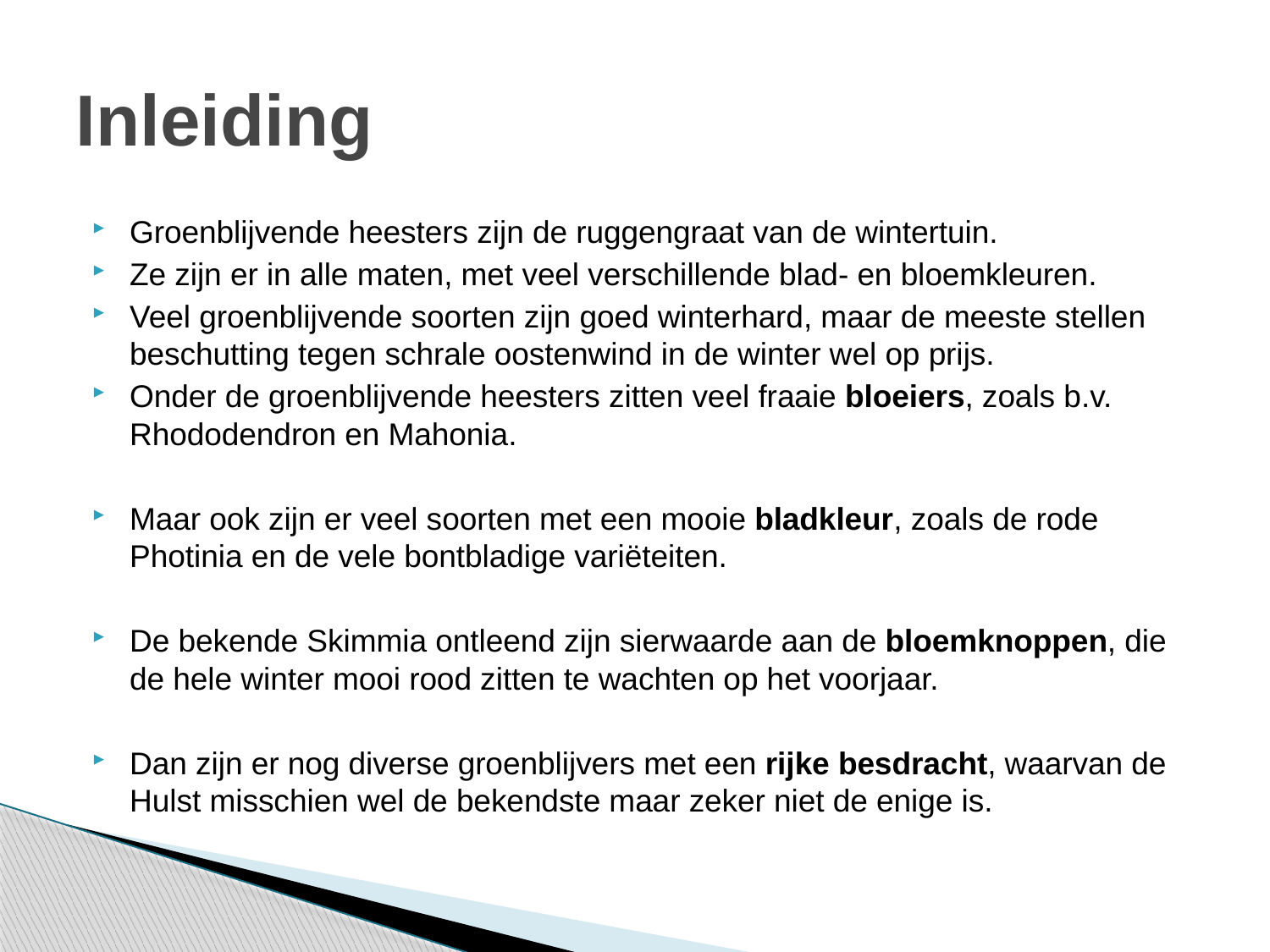

# Inleiding
Groenblijvende heesters zijn de ruggengraat van de wintertuin.
Ze zijn er in alle maten, met veel verschillende blad- en bloemkleuren.
Veel groenblijvende soorten zijn goed winterhard, maar de meeste stellen beschutting tegen schrale oostenwind in de winter wel op prijs.
Onder de groenblijvende heesters zitten veel fraaie bloeiers, zoals b.v. Rhododendron en Mahonia.

Maar ook zijn er veel soorten met een mooie bladkleur, zoals de rode Photinia en de vele bontbladige variëteiten.

De bekende Skimmia ontleend zijn sierwaarde aan de bloemknoppen, die de hele winter mooi rood zitten te wachten op het voorjaar.

Dan zijn er nog diverse groenblijvers met een rijke besdracht, waarvan de Hulst misschien wel de bekendste maar zeker niet de enige is.